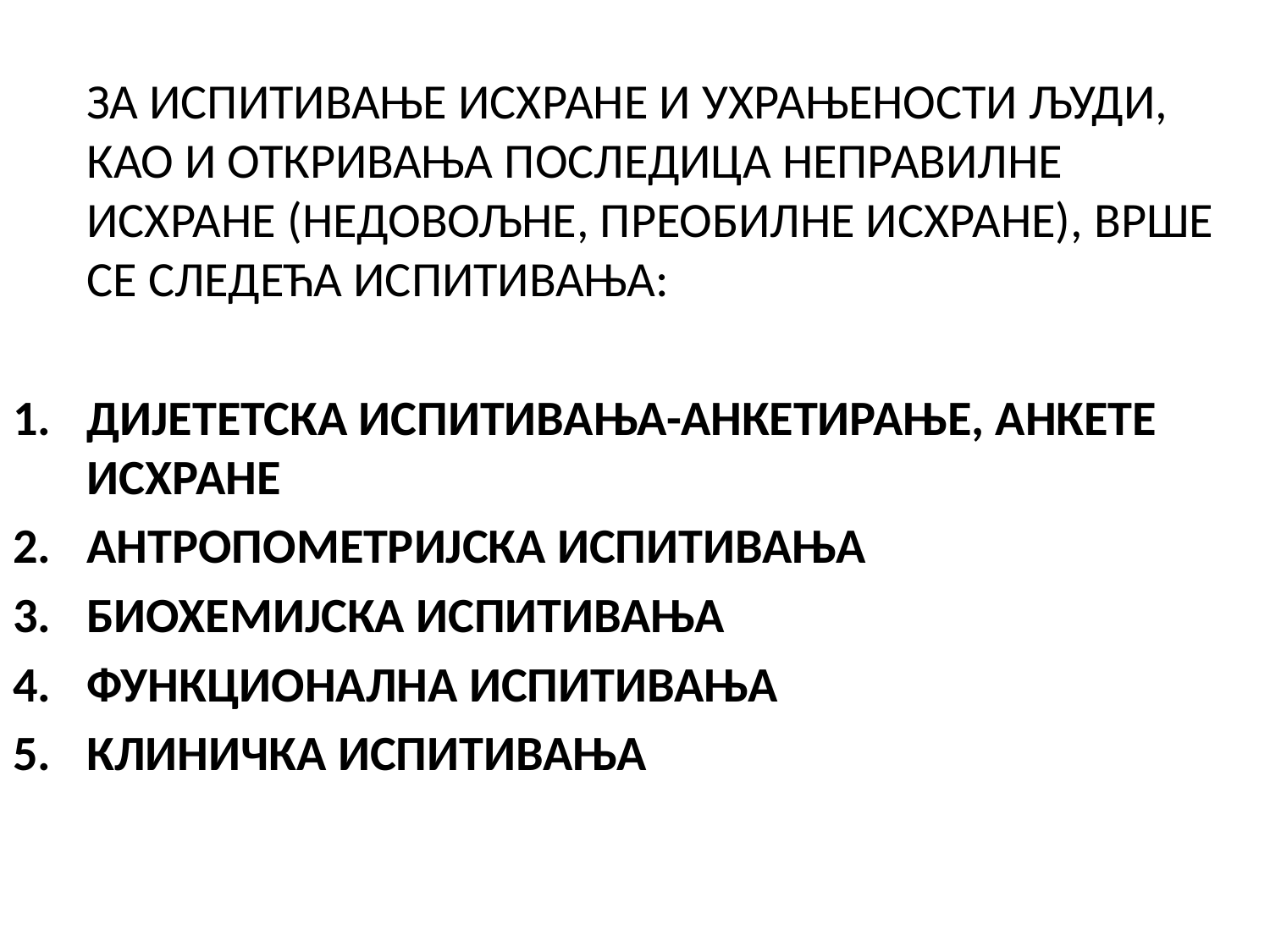

ЗА ИСПИТИВАЊЕ ИСХРАНЕ И УХРАЊЕНОСТИ ЉУДИ, КАО И ОТКРИВАЊА ПОСЛЕДИЦА НЕПРАВИЛНЕ ИСХРАНЕ (НЕДОВОЉНЕ, ПРЕОБИЛНЕ ИСХРАНЕ), ВРШЕ СЕ СЛЕДЕЋА ИСПИТИВАЊА:

ДИЈЕТЕТСКА ИСПИТИВАЊА-АНКЕТИРАЊЕ, АНКЕТЕ ИСХРАНЕ
АНТРОПОМЕТРИЈСКА ИСПИТИВАЊА
БИОХЕМИЈСКА ИСПИТИВАЊА
ФУНКЦИОНАЛНА ИСПИТИВАЊА
КЛИНИЧКА ИСПИТИВАЊА